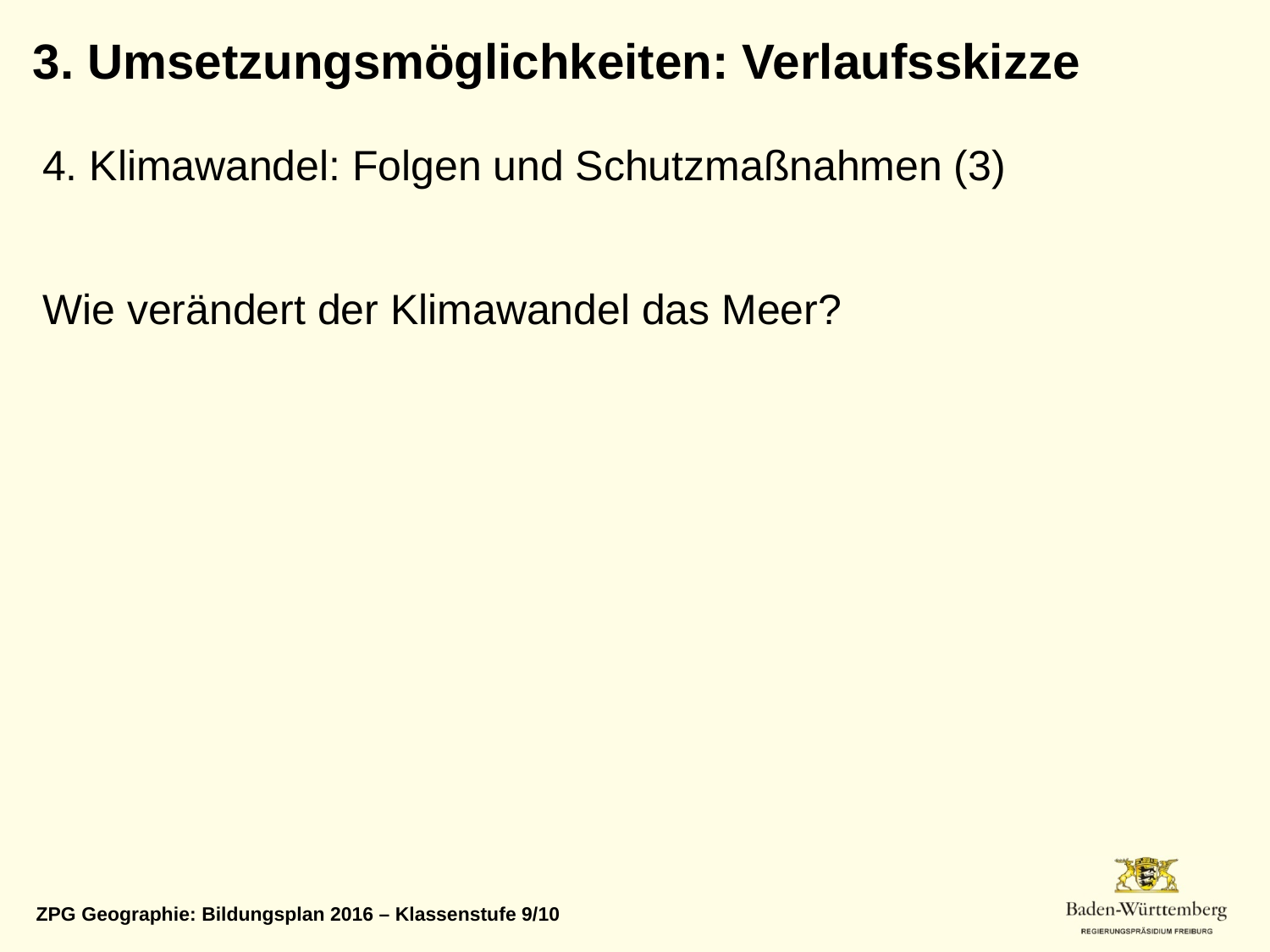

3. Umsetzungsmöglichkeiten: Verlaufsskizze
4. Klimawandel: Folgen und Schutzmaßnahmen (3)

Wie verändert der Klimawandel das Meer?